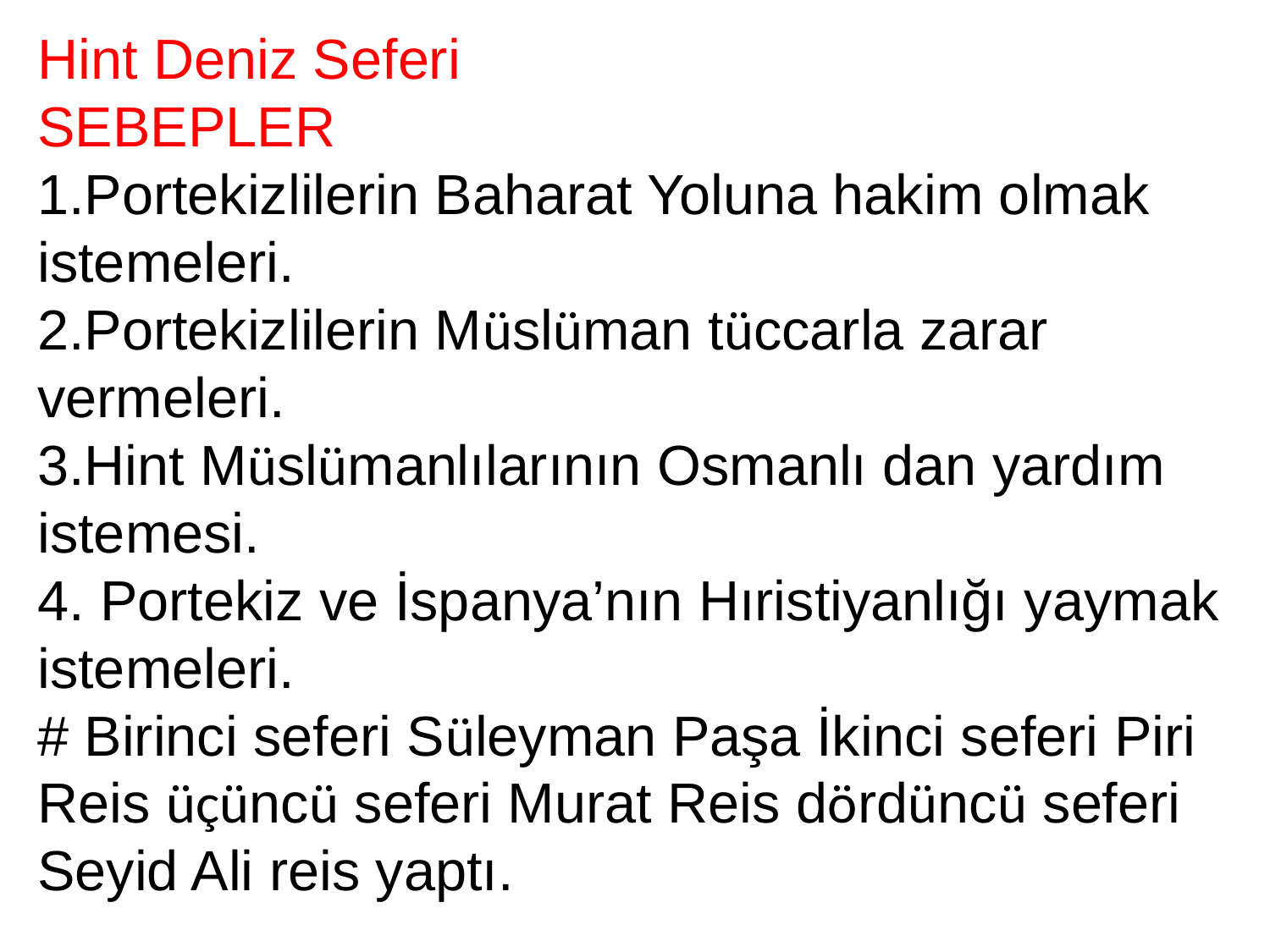

Hint Deniz Seferi
SEBEPLER
1.Portekizlilerin Baharat Yoluna hakim olmak istemeleri.
2.Portekizlilerin Müslüman tüccarla zarar vermeleri.
3.Hint Müslümanlılarının Osmanlı dan yardım istemesi.
4. Portekiz ve İspanya’nın Hıristiyanlığı yaymak istemeleri.
# Birinci seferi Süleyman Paşa İkinci seferi Piri Reis üçüncü seferi Murat Reis dördüncü seferi Seyid Ali reis yaptı.